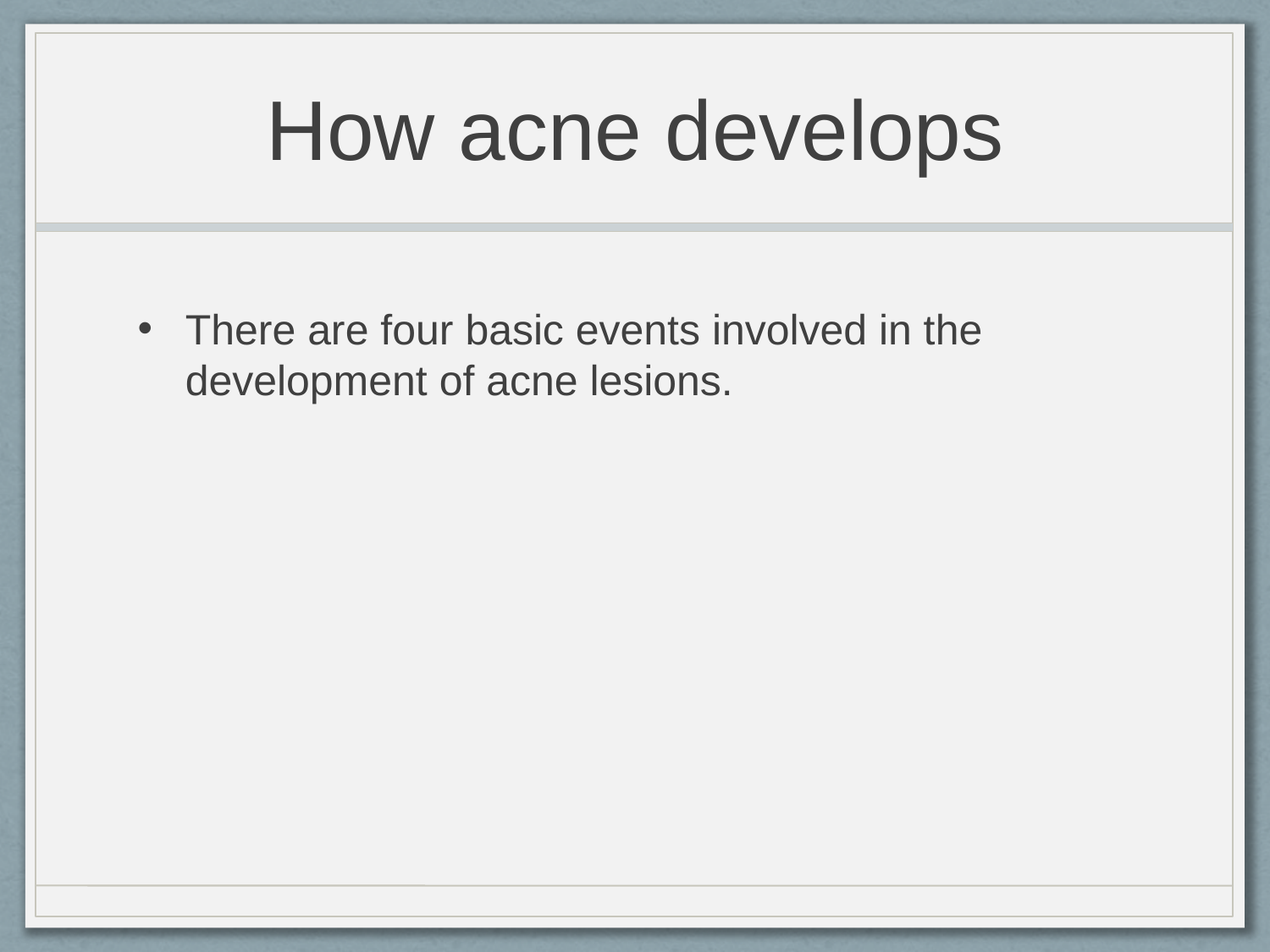

# How acne develops
There are four basic events involved in the development of acne lesions.